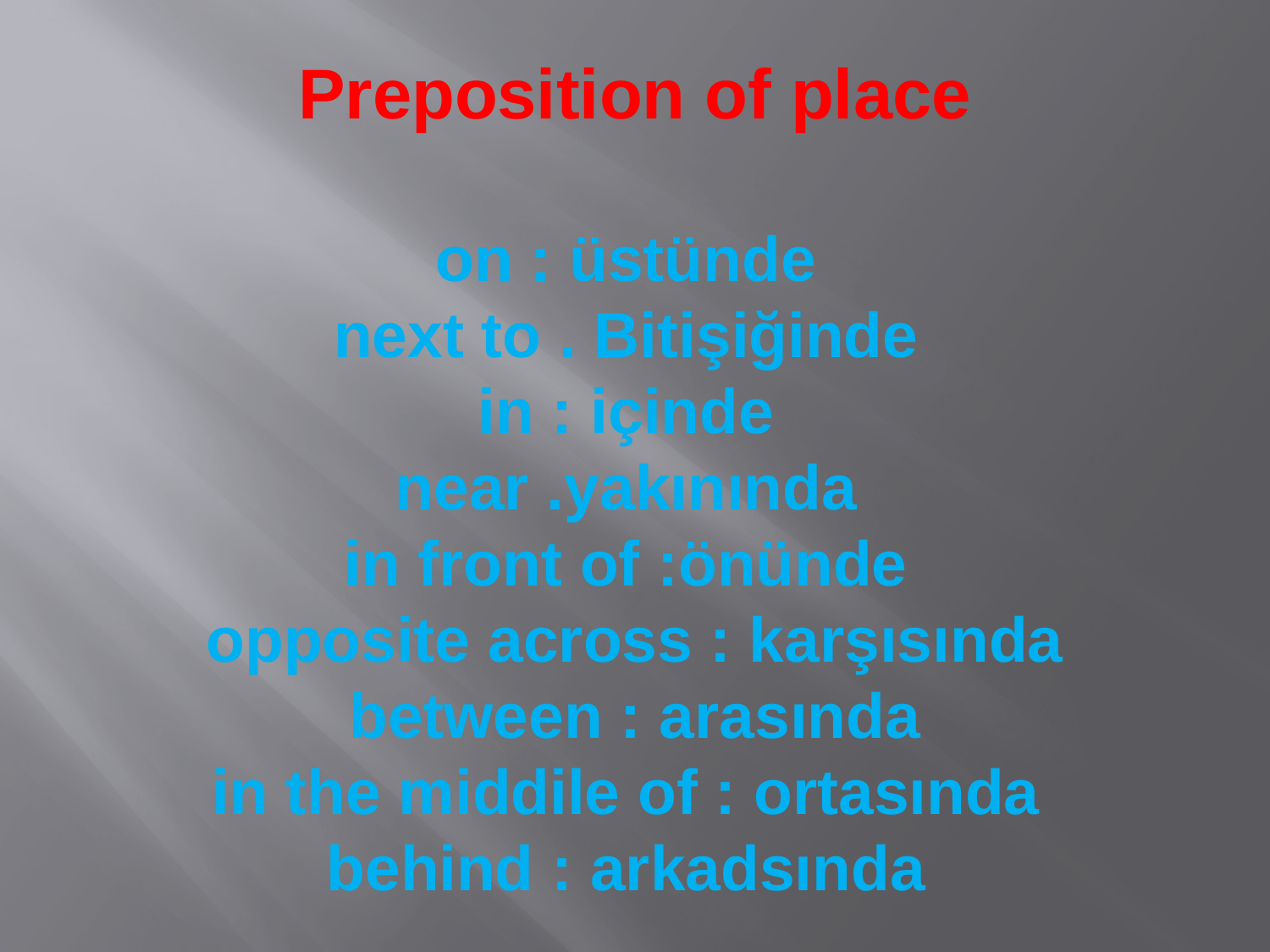

# Preposition of place on : üstünde next to . Bitişiğinde in : içinde near .yakınında in front of :önünde opposite across : karşısında between : arasında in the middile of : ortasında behind : arkadsında